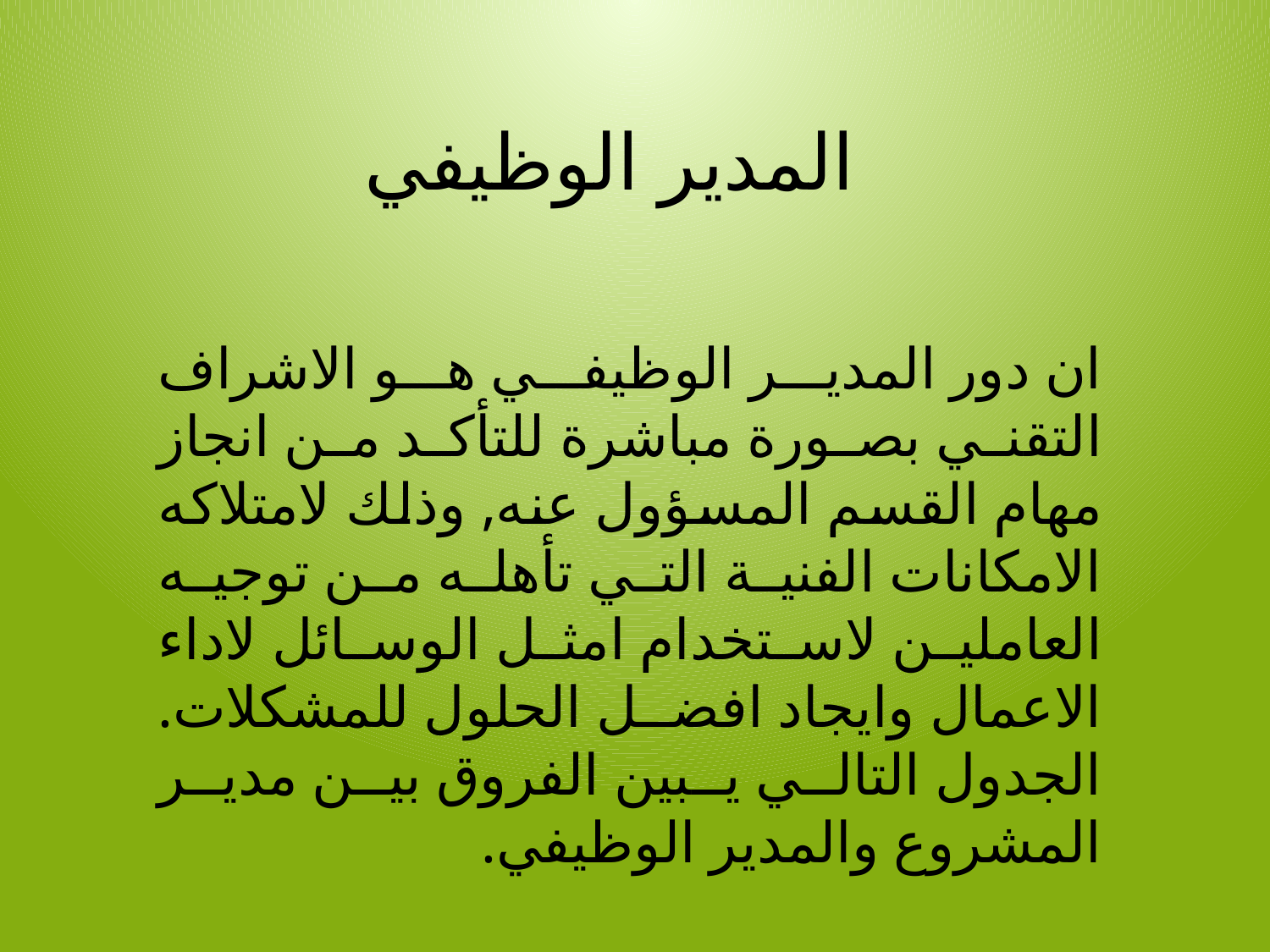

# المدير الوظيفي
ان دور المدير الوظيفي هو الاشراف التقني بصورة مباشرة للتأكد من انجاز مهام القسم المسؤول عنه, وذلك لامتلاكه الامكانات الفنية التي تأهله من توجيه العاملين لاستخدام امثل الوسائل لاداء الاعمال وايجاد افضل الحلول للمشكلات. الجدول التالي يبين الفروق بين مدير المشروع والمدير الوظيفي.